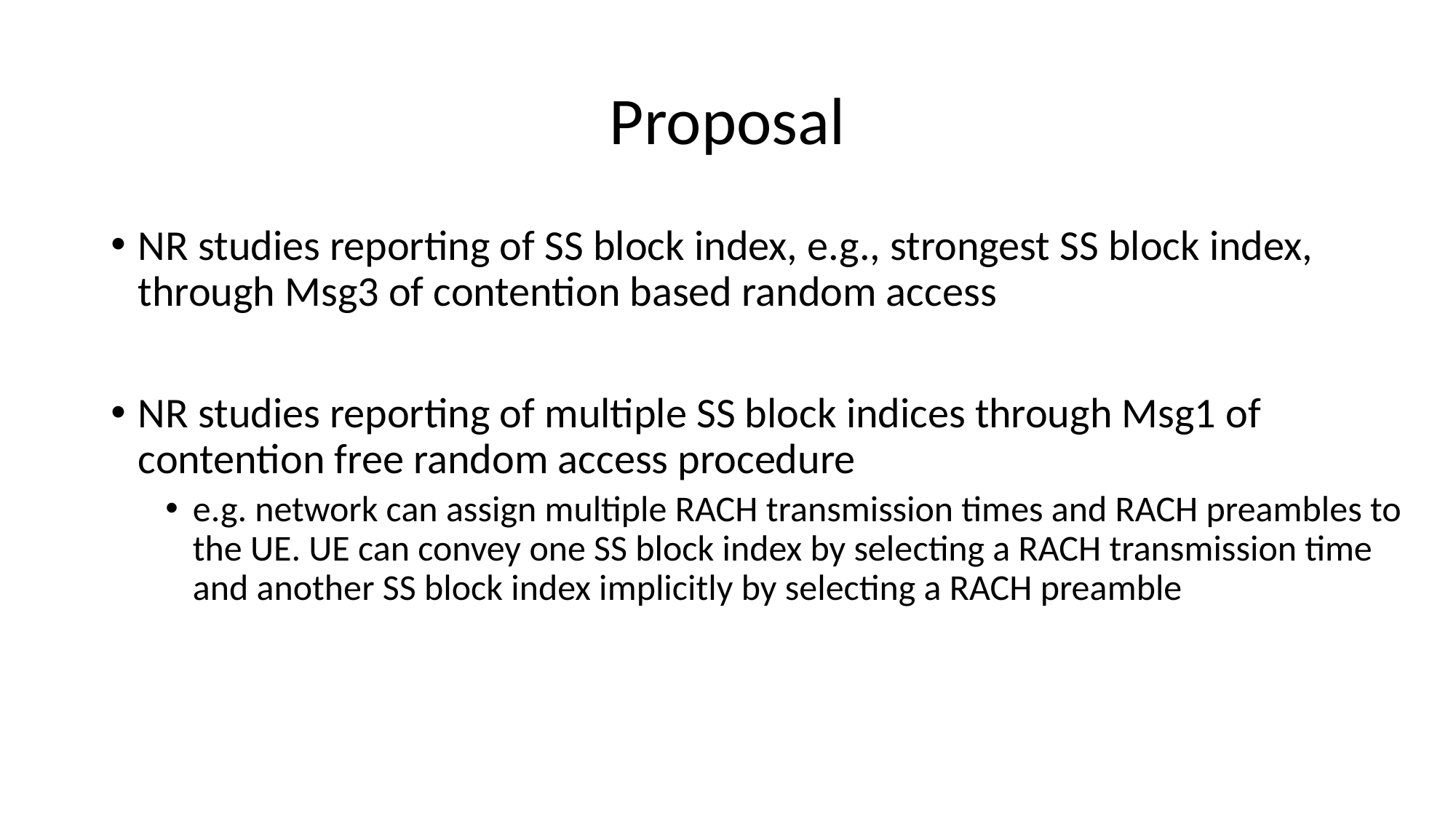

# Proposal
NR studies reporting of SS block index, e.g., strongest SS block index, through Msg3 of contention based random access

NR studies reporting of multiple SS block indices through Msg1 of contention free random access procedure
e.g. network can assign multiple RACH transmission times and RACH preambles to the UE. UE can convey one SS block index by selecting a RACH transmission time and another SS block index implicitly by selecting a RACH preamble